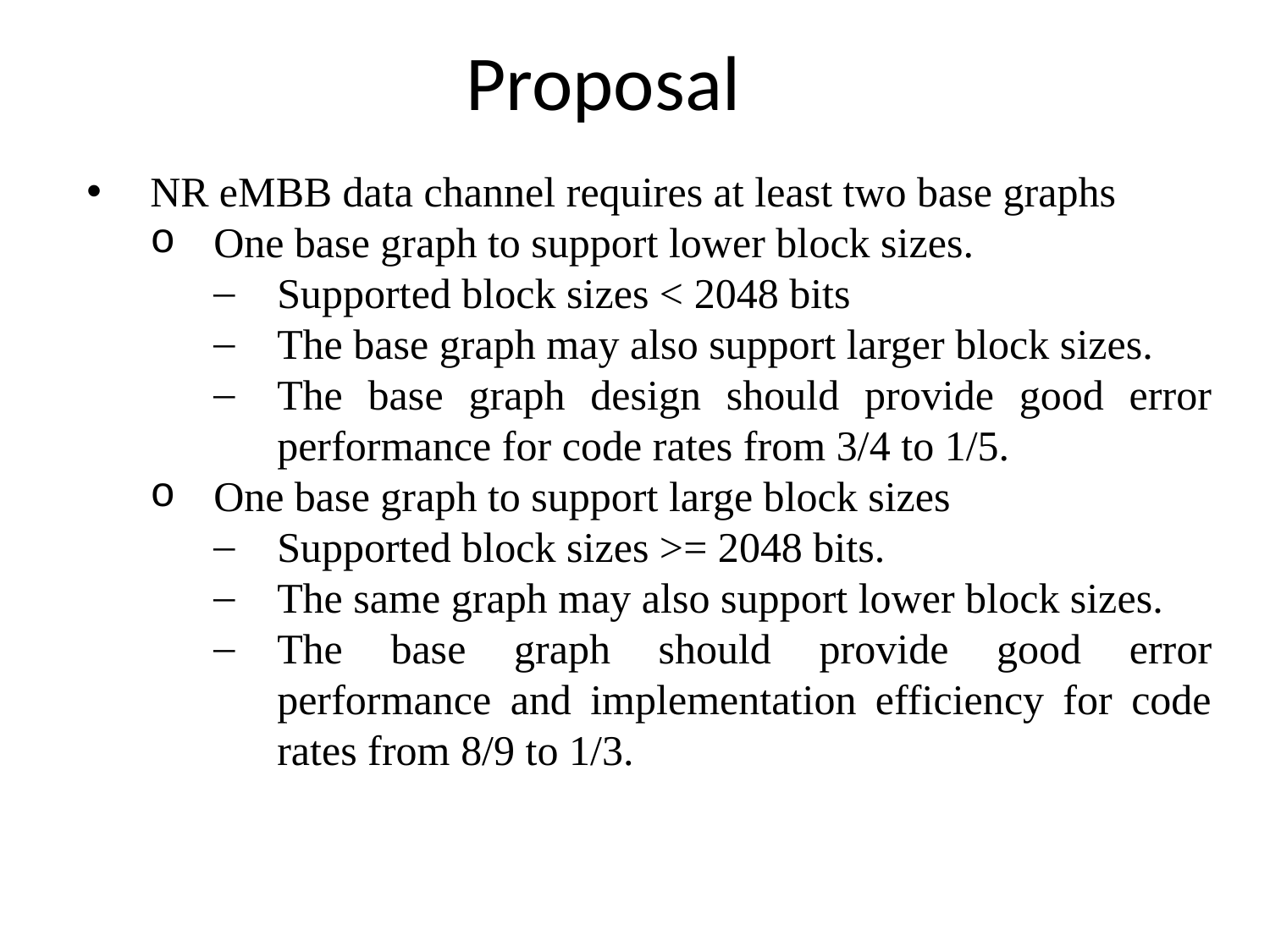

# Proposal
NR eMBB data channel requires at least two base graphs
One base graph to support lower block sizes.
Supported block sizes < 2048 bits
The base graph may also support larger block sizes.
The base graph design should provide good error performance for code rates from 3/4 to 1/5.
One base graph to support large block sizes
Supported block sizes >= 2048 bits.
The same graph may also support lower block sizes.
The base graph should provide good error performance and implementation efficiency for code rates from 8/9 to 1/3.